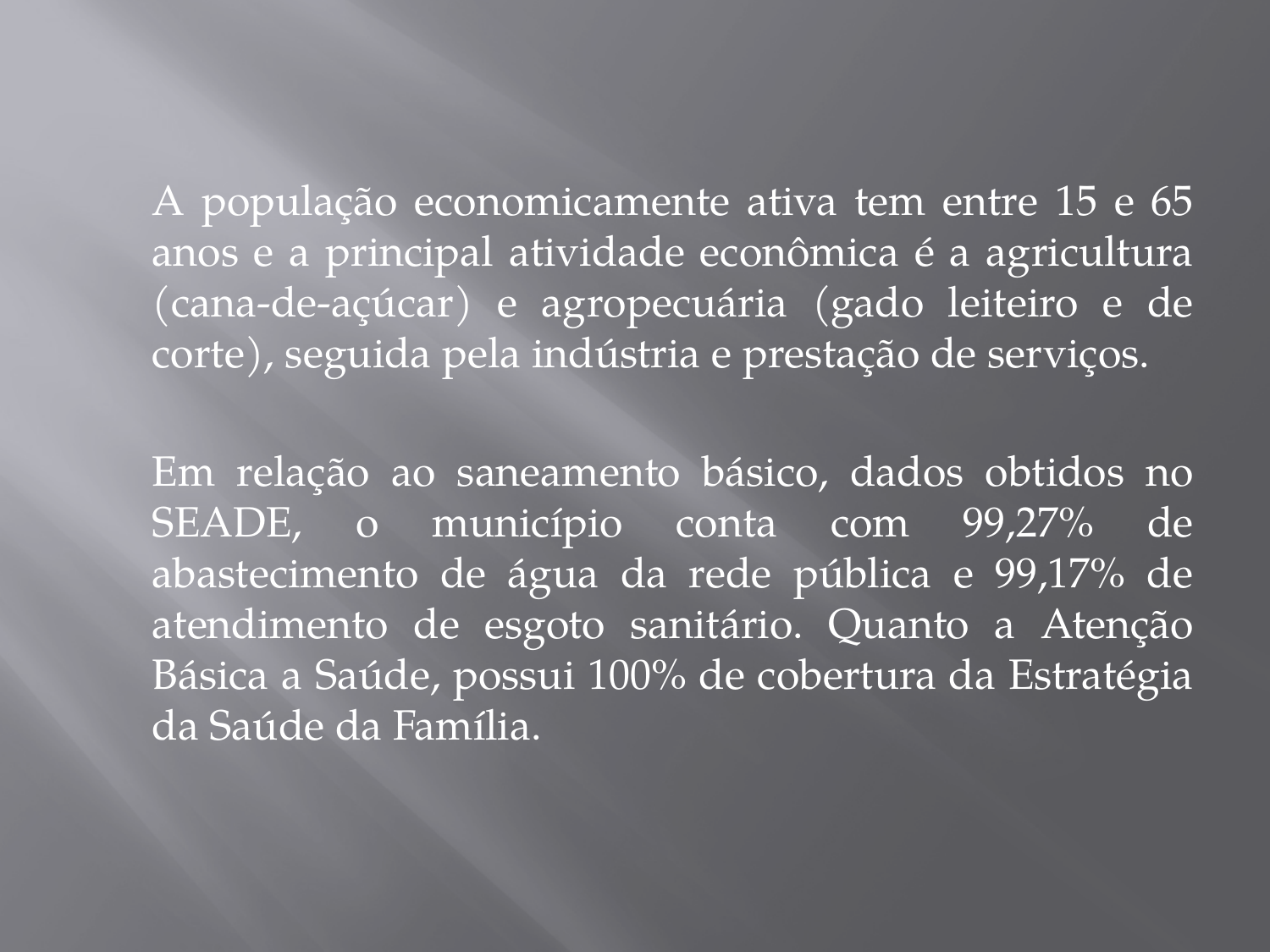

#

	A população economicamente ativa tem entre 15 e 65 anos e a principal atividade econômica é a agricultura (cana-de-açúcar) e agropecuária (gado leiteiro e de corte), seguida pela indústria e prestação de serviços.

	Em relação ao saneamento básico, dados obtidos no SEADE, o município conta com 99,27% de abastecimento de água da rede pública e 99,17% de atendimento de esgoto sanitário. Quanto a Atenção Básica a Saúde, possui 100% de cobertura da Estratégia da Saúde da Família.